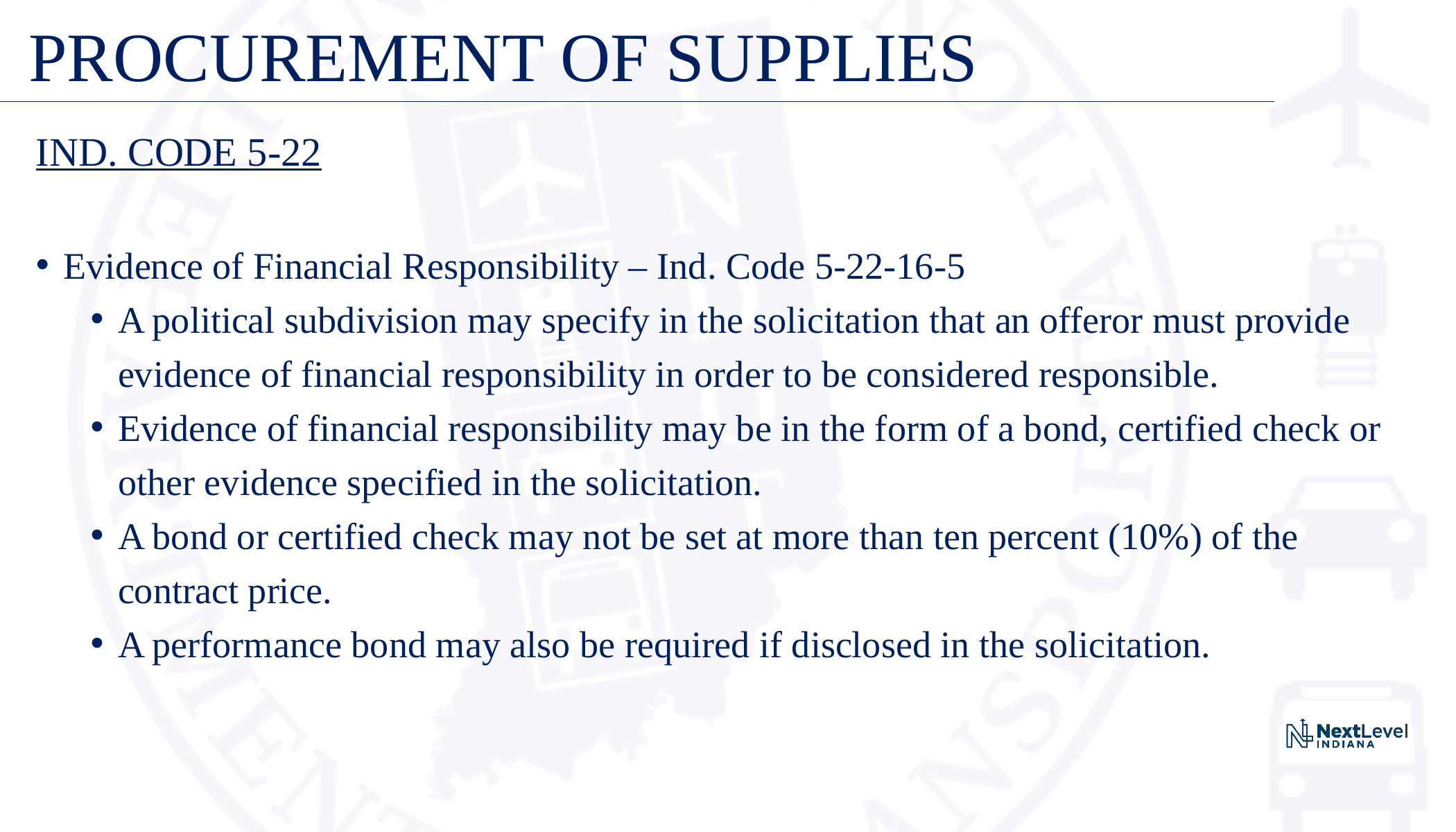

# PROCUREMENT OF SUPPLIES
IND. CODE 5-22

Evidence of Financial Responsibility – Ind. Code 5-22-16-5
A political subdivision may specify in the solicitation that an offeror must provide evidence of financial responsibility in order to be considered responsible.
Evidence of financial responsibility may be in the form of a bond, certified check or other evidence specified in the solicitation.
A bond or certified check may not be set at more than ten percent (10%) of the contract price.
A performance bond may also be required if disclosed in the solicitation.